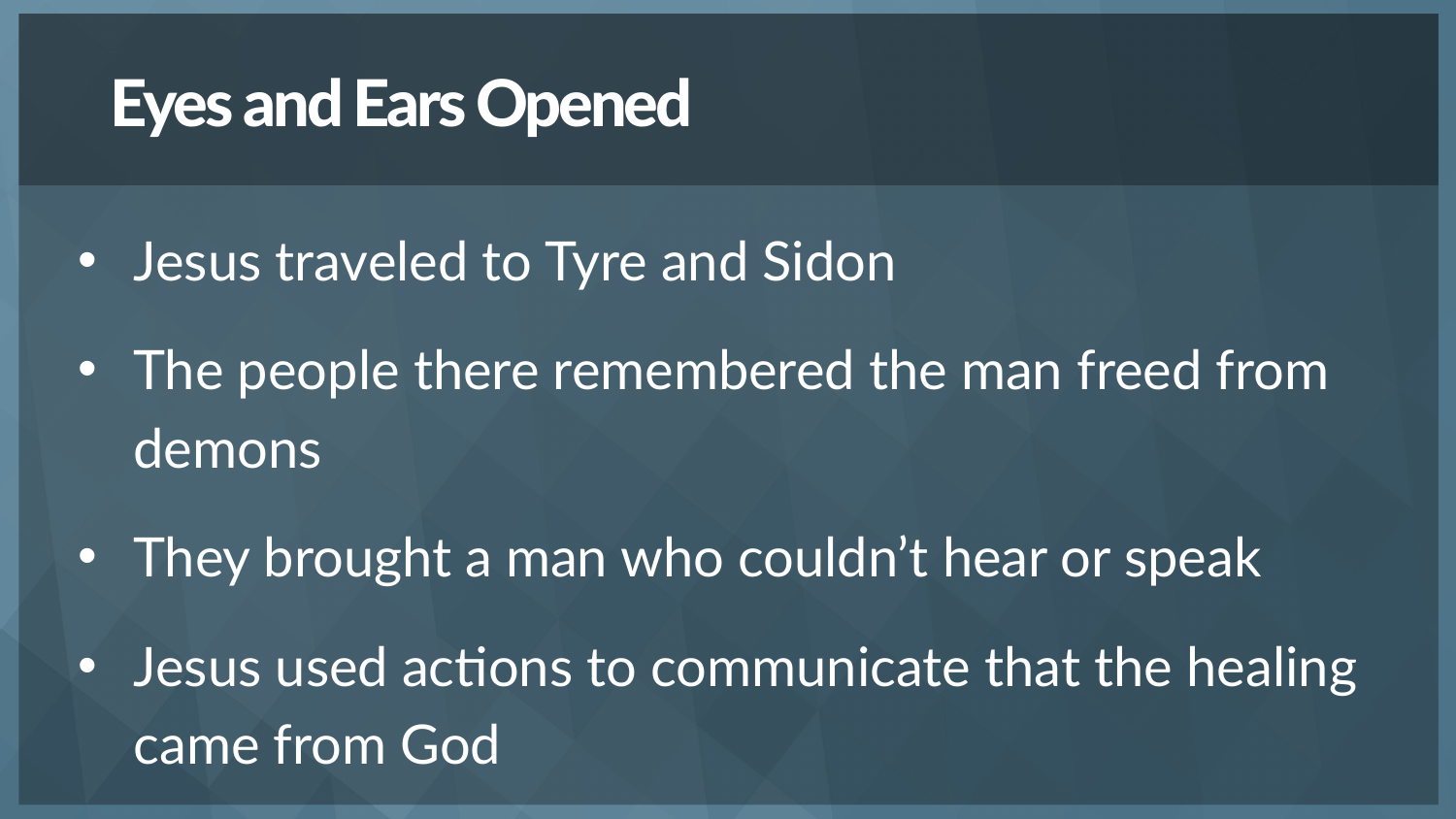

# Eyes and Ears Opened
Jesus traveled to Tyre and Sidon
The people there remembered the man freed from demons
They brought a man who couldn’t hear or speak
Jesus used actions to communicate that the healing came from God